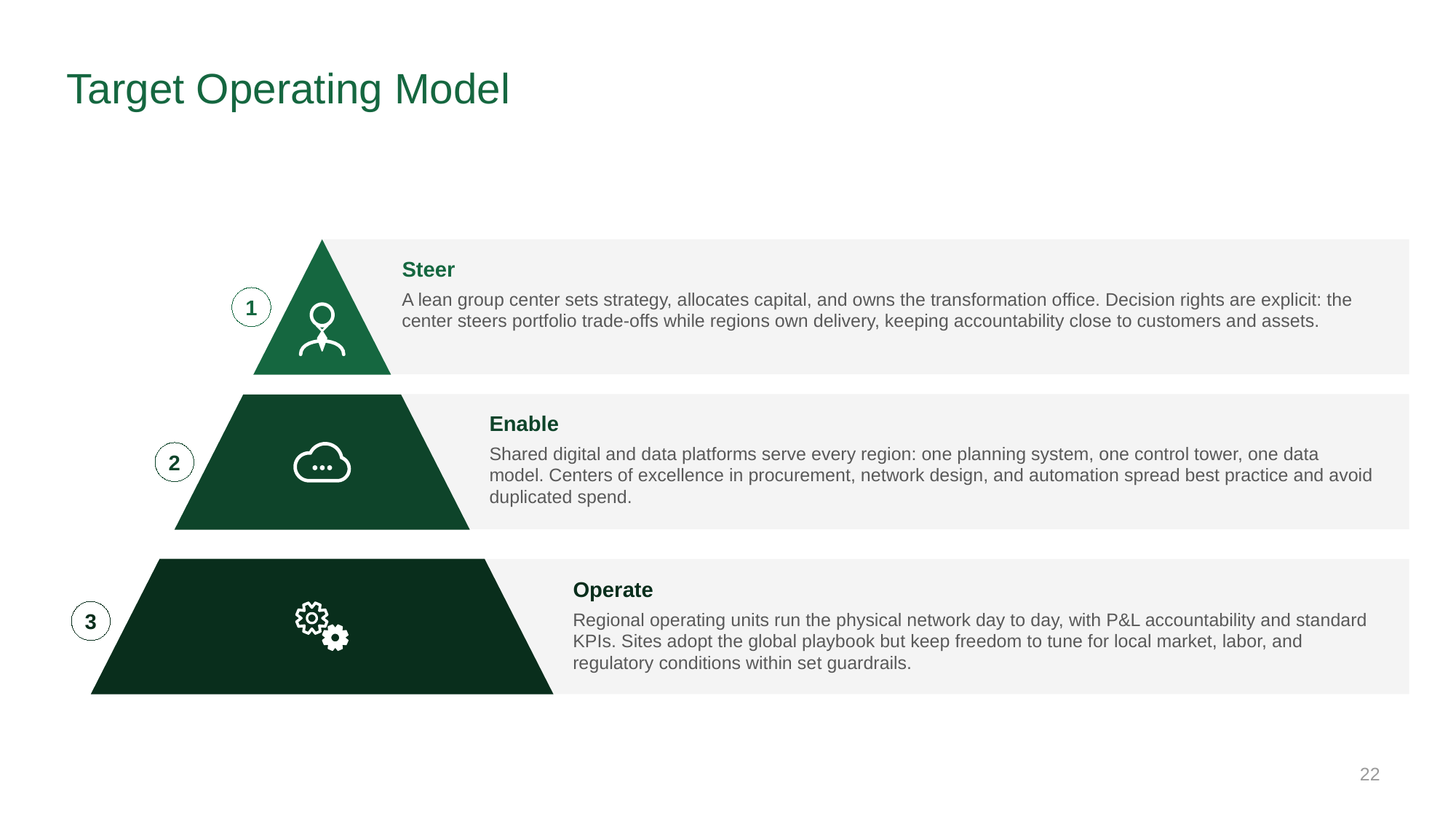

# Target Operating Model

Steer
A lean group center sets strategy, allocates capital, and owns the transformation office. Decision rights are explicit: the center steers portfolio trade-offs while regions own delivery, keeping accountability close to customers and assets.
1

Enable
Shared digital and data platforms serve every region: one planning system, one control tower, one data model. Centers of excellence in procurement, network design, and automation spread best practice and avoid duplicated spend.

2

Operate
Regional operating units run the physical network day to day, with P&L accountability and standard KPIs. Sites adopt the global playbook but keep freedom to tune for local market, labor, and regulatory conditions within set guardrails.

3
22